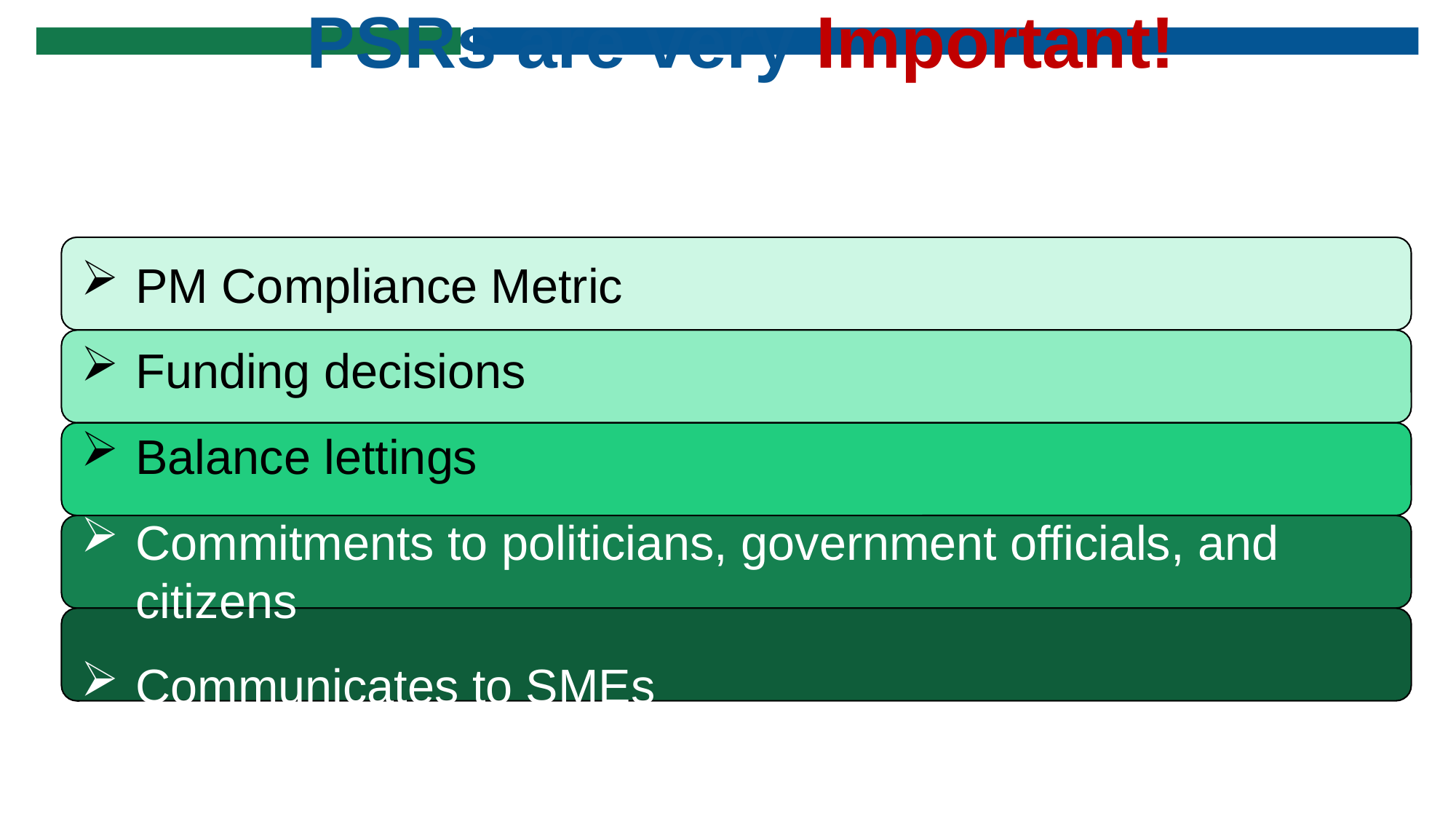

# PSRs are very Important!

PM Compliance Metric
Funding decisions
Balance lettings
Commitments to politicians, government officials, and citizens
Communicates to SMEs